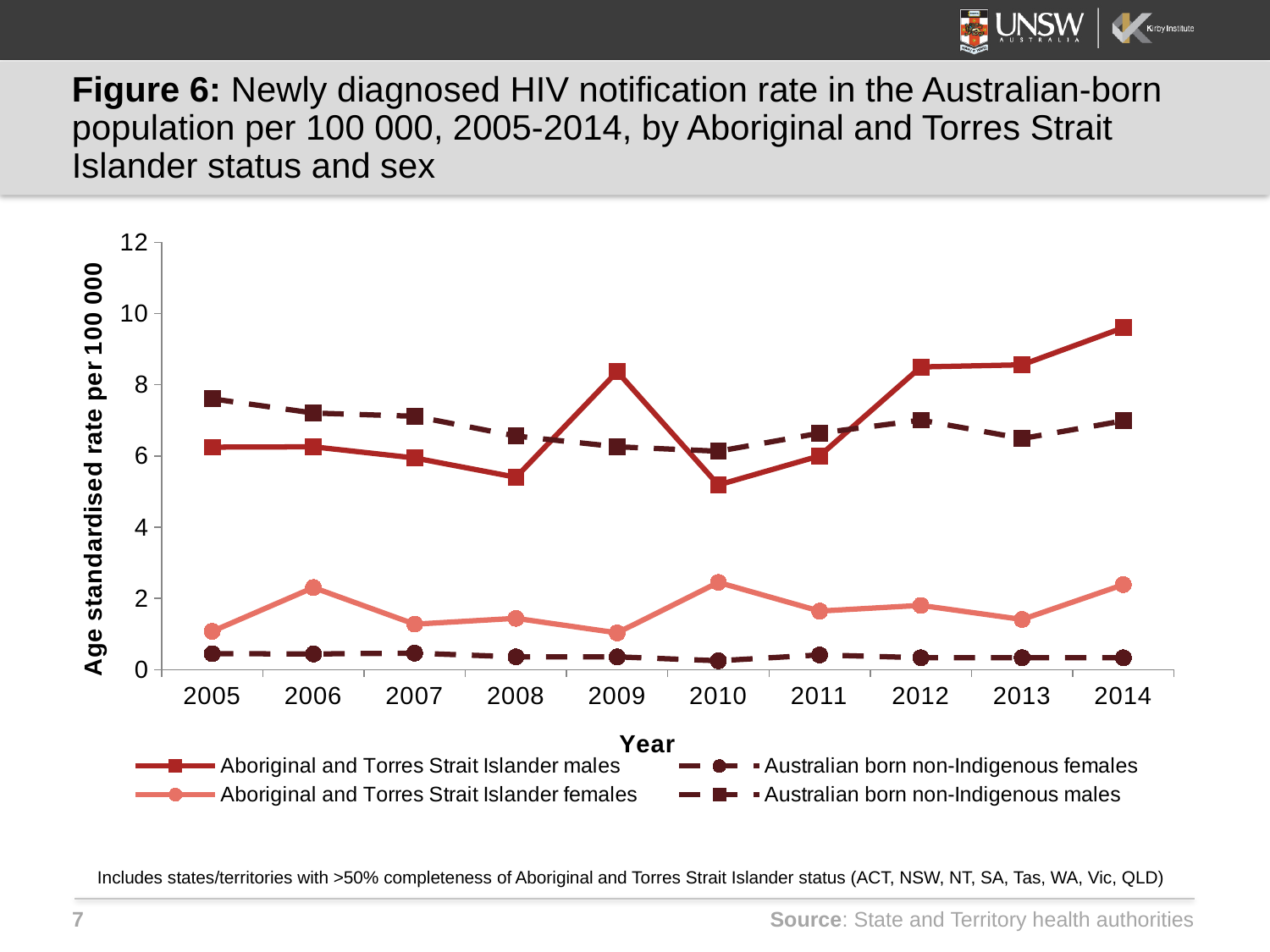

# Figure 6: Newly diagnosed HIV notification rate in the Australian‑born population per 100 000, 2005-2014, by Aboriginal and Torres Strait Islander status and sex

### Chart

| Category | Aboriginal and Torres Strait Islander males | Australian born non-Indigenous females | Aboriginal and Torres Strait Islander females | Australian born non-Indigenous males |
|---|---|---|---|---|
| 2005 | 6.246851 | 0.447045 | 1.073375 | 7.60471 |
| 2006 | 6.256723 | 0.438262 | 2.303267 | 7.205719 |
| 2007 | 5.943953 | 0.461334 | 1.27504 | 7.114172 |
| 2008 | 5.401795 | 0.357603 | 1.438791 | 6.559474 |
| 2009 | 8.367496 | 0.357394 | 1.030252 | 6.258358 |
| 2010 | 5.186661 | 0.247194 | 2.447811 | 6.132774 |
| 2011 | 6.001379 | 0.412355 | 1.642013 | 6.640446 |
| 2012 | 8.498858 | 0.332764 | 1.801973 | 7.007545 |
| 2013 | 8.560043 | 0.334348 | 1.407205 | 6.490036 |
| 2014 | 9.602242 | 0.330741 | 2.385332 | 6.986808 |
Includes states/territories with >50% completeness of Aboriginal and Torres Strait Islander status (ACT, NSW, NT, SA, Tas, WA, Vic, QLD)
Source: State and Territory health authorities

7